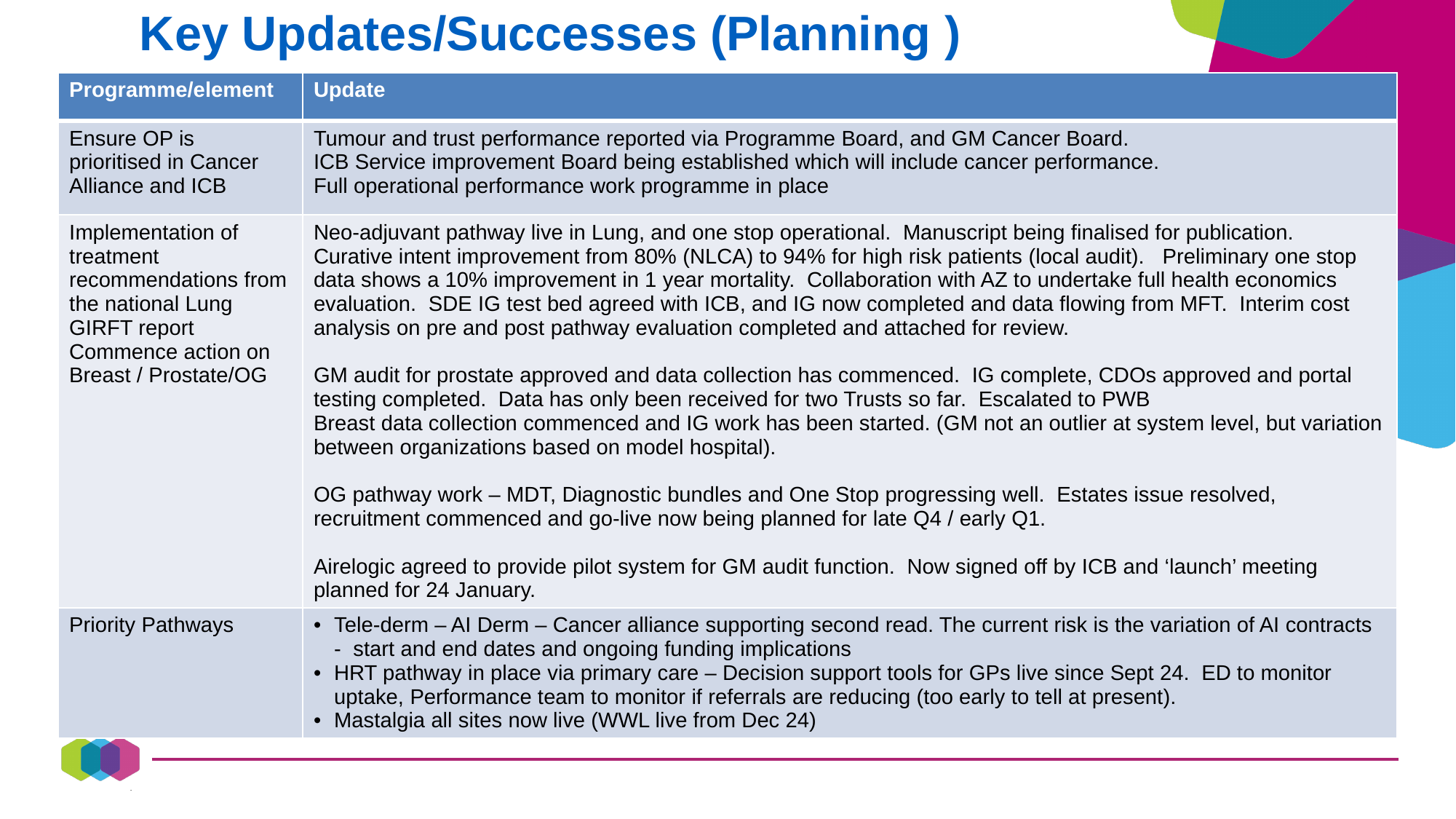

Key Updates/Successes (Planning )
| Programme/element | Update |
| --- | --- |
| Ensure OP is prioritised in Cancer Alliance and ICB | Tumour and trust performance reported via Programme Board, and GM Cancer Board. ICB Service improvement Board being established which will include cancer performance. Full operational performance work programme in place |
| Implementation of treatment recommendations from the national Lung GIRFT report Commence action on Breast / Prostate/OG | Neo-adjuvant pathway live in Lung, and one stop operational. Manuscript being finalised for publication. Curative intent improvement from 80% (NLCA) to 94% for high risk patients (local audit). Preliminary one stop data shows a 10% improvement in 1 year mortality. Collaboration with AZ to undertake full health economics evaluation. SDE IG test bed agreed with ICB, and IG now completed and data flowing from MFT. Interim cost analysis on pre and post pathway evaluation completed and attached for review. GM audit for prostate approved and data collection has commenced. IG complete, CDOs approved and portal testing completed. Data has only been received for two Trusts so far. Escalated to PWB Breast data collection commenced and IG work has been started. (GM not an outlier at system level, but variation between organizations based on model hospital). OG pathway work – MDT, Diagnostic bundles and One Stop progressing well. Estates issue resolved, recruitment commenced and go-live now being planned for late Q4 / early Q1. Airelogic agreed to provide pilot system for GM audit function. Now signed off by ICB and ‘launch’ meeting planned for 24 January. |
| Priority Pathways | Tele-derm – AI Derm – Cancer alliance supporting second read. The current risk is the variation of AI contracts - start and end dates and ongoing funding implications HRT pathway in place via primary care – Decision support tools for GPs live since Sept 24. ED to monitor uptake, Performance team to monitor if referrals are reducing (too early to tell at present). Mastalgia all sites now live (WWL live from Dec 24) |